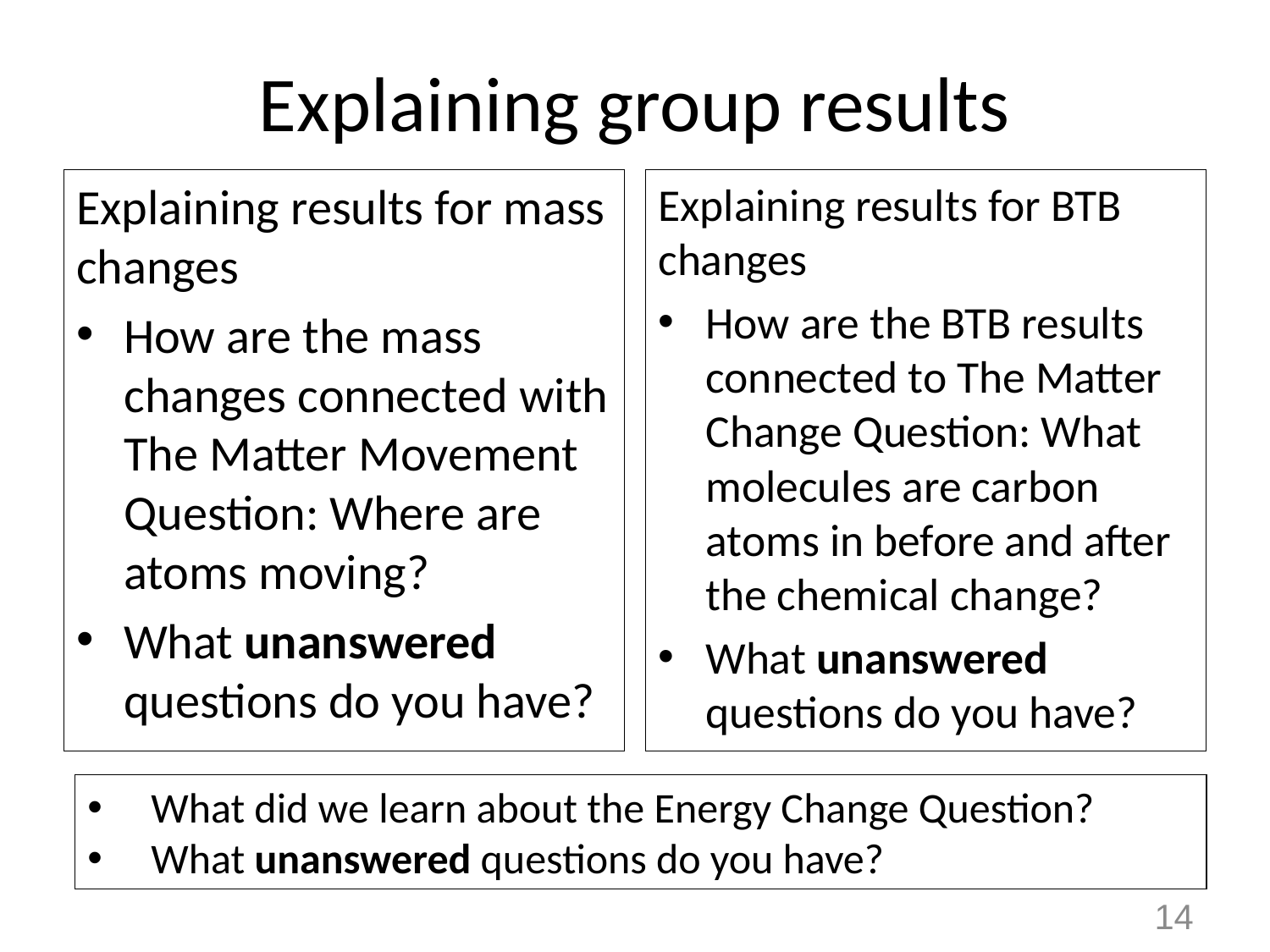

# Explaining group results
Explaining results for mass changes
How are the mass changes connected with The Matter Movement Question: Where are atoms moving?
What unanswered questions do you have?
Explaining results for BTB changes
How are the BTB results connected to The Matter Change Question: What molecules are carbon atoms in before and after the chemical change?
What unanswered questions do you have?
What did we learn about the Energy Change Question?
What unanswered questions do you have?
14